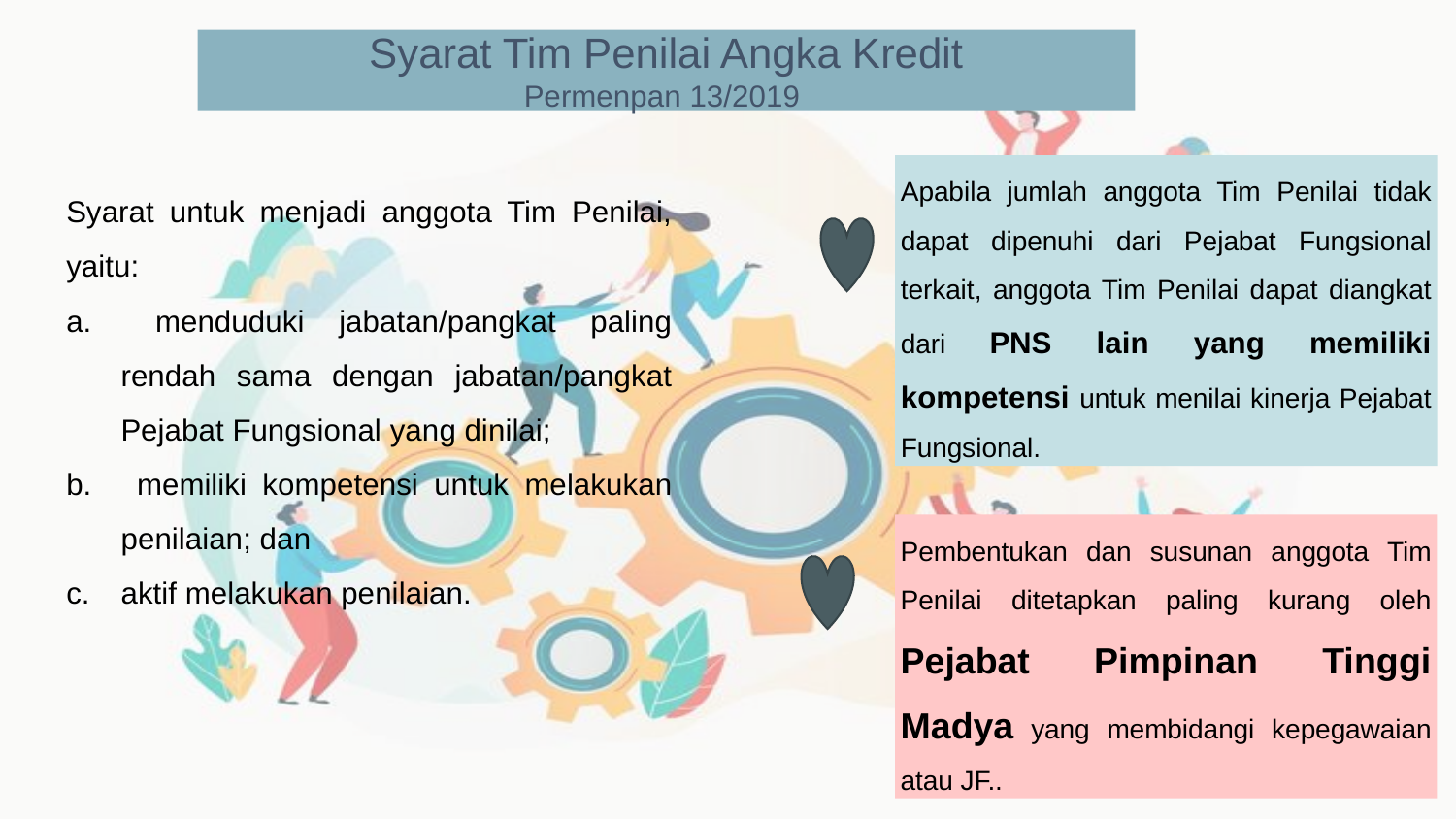

Syarat Tim Penilai Angka Kredit
Permenpan 13/2019
Apabila jumlah anggota Tim Penilai tidak dapat dipenuhi dari Pejabat Fungsional terkait, anggota Tim Penilai dapat diangkat dari PNS lain yang memiliki kompetensi untuk menilai kinerja Pejabat Fungsional.
Syarat untuk menjadi anggota Tim Penilai, yaitu:
 menduduki jabatan/pangkat paling rendah sama dengan jabatan/pangkat Pejabat Fungsional yang dinilai;
 memiliki kompetensi untuk melakukan penilaian; dan
aktif melakukan penilaian.

Pembentukan dan susunan anggota Tim Penilai ditetapkan paling kurang oleh Pejabat Pimpinan Tinggi Madya yang membidangi kepegawaian atau JF..